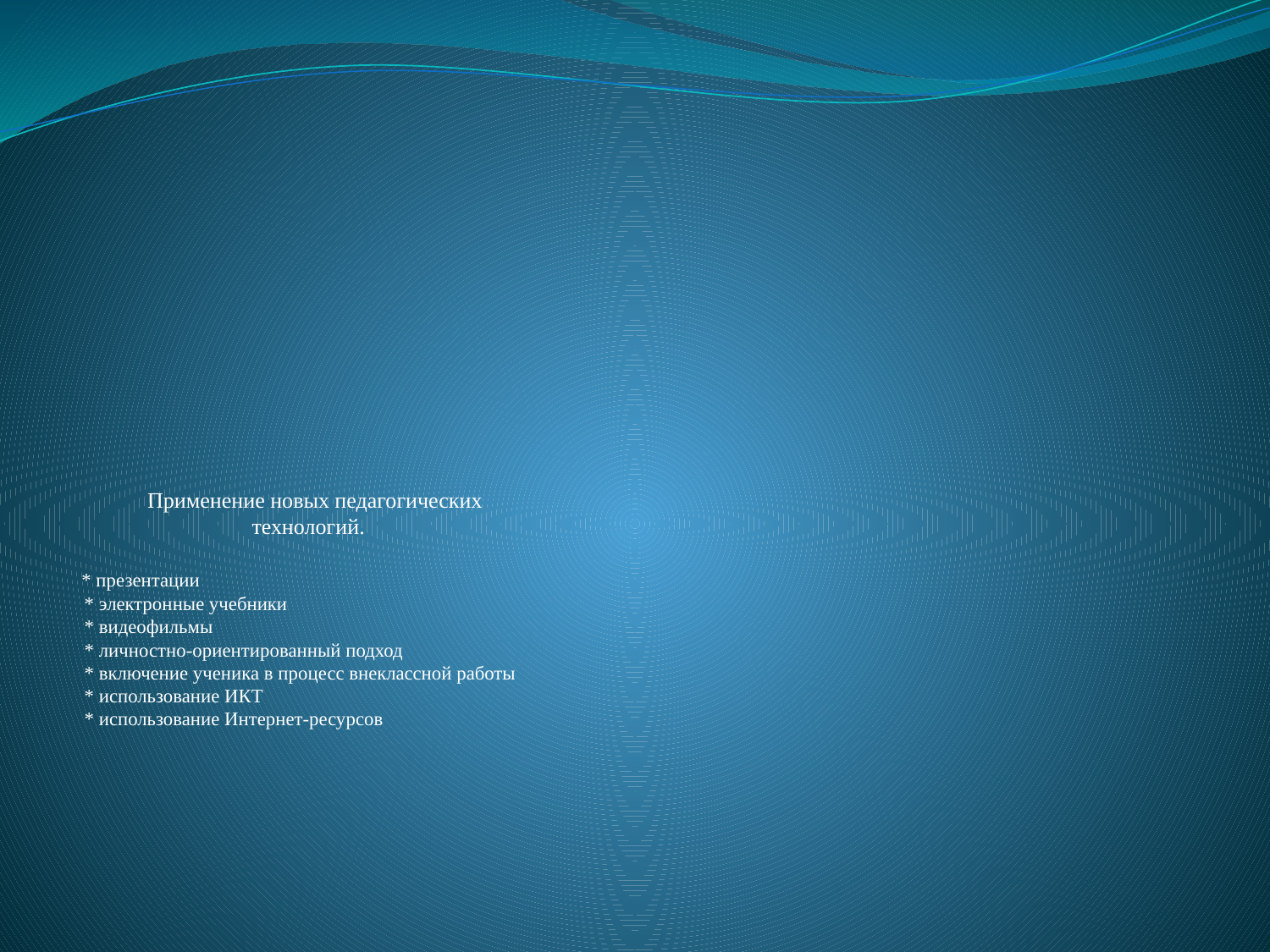

Применение новых педагогических
                                  технологий.
   * презентации
    * электронные учебники
    * видеофильмы
    * личностно-ориентированный подход
    * включение ученика в процесс внеклассной работы
    * использование ИКТ
    * использование Интернет-ресурсов